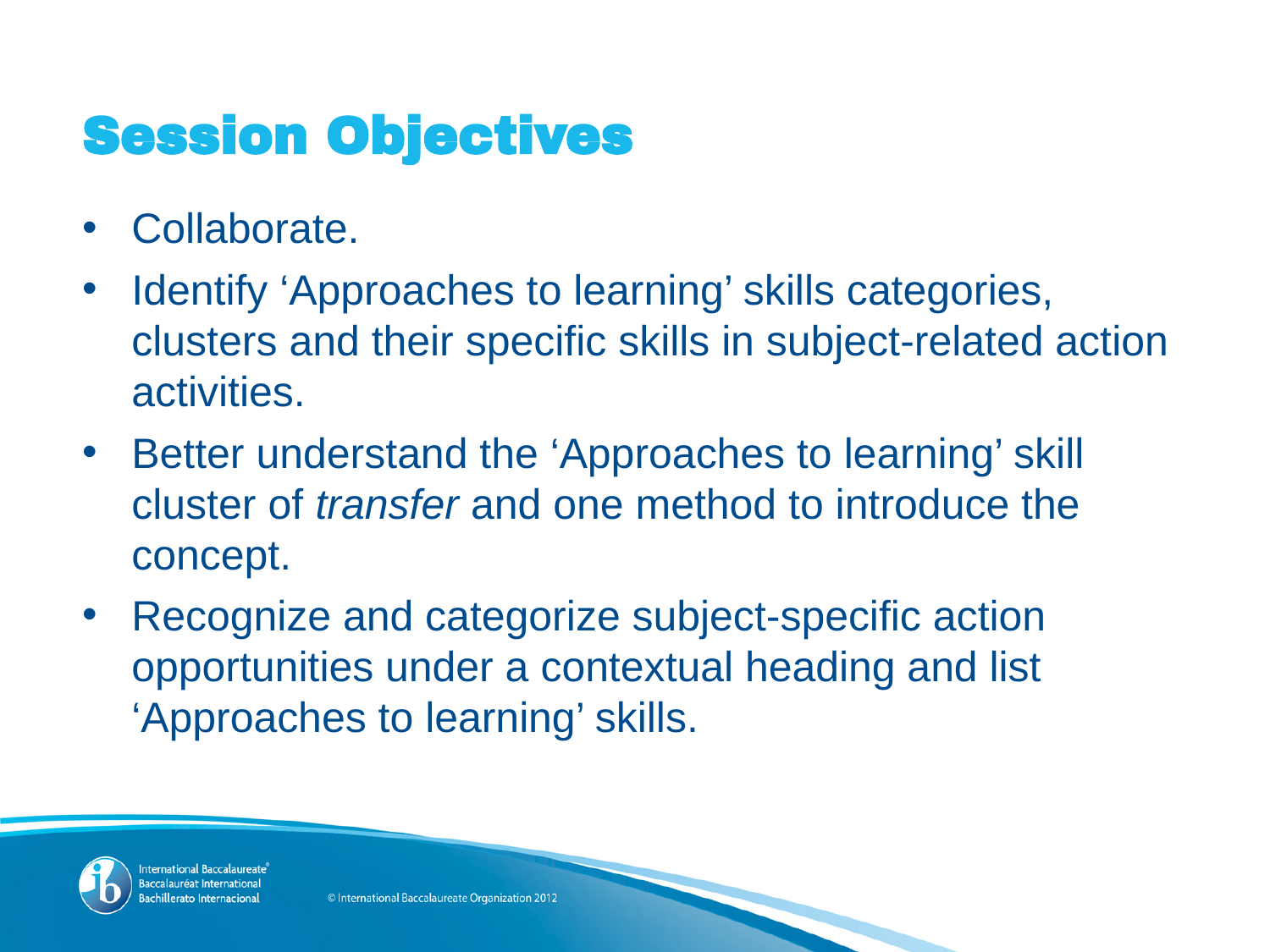

# Session Objectives
Collaborate.
Identify ‘Approaches to learning’ skills categories, clusters and their specific skills in subject-related action activities.
Better understand the ‘Approaches to learning’ skill cluster of transfer and one method to introduce the concept.
Recognize and categorize subject-specific action opportunities under a contextual heading and list ‘Approaches to learning’ skills.